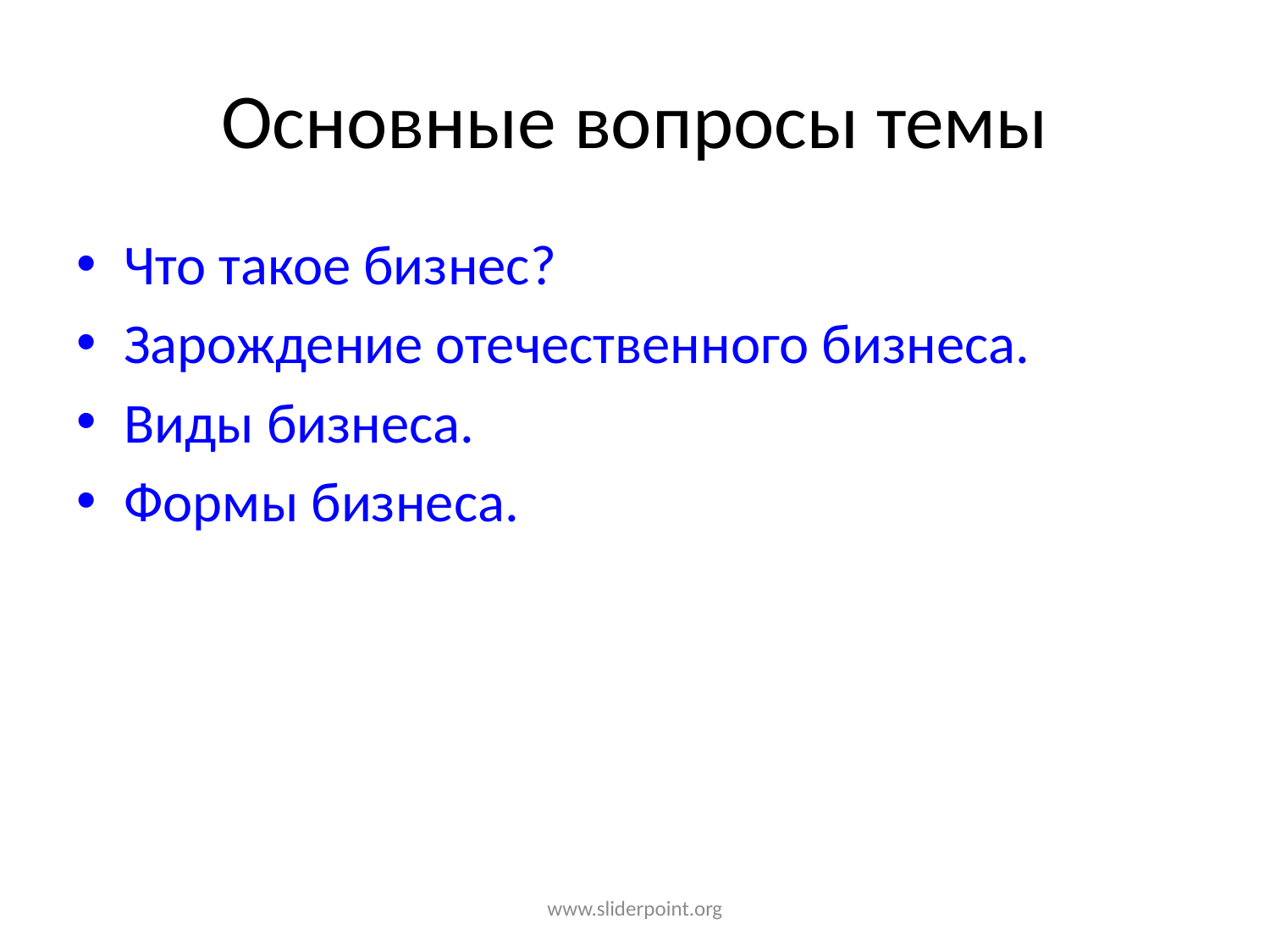

# Основные вопросы темы
Что такое бизнес?
Зарождение отечественного бизнеса.
Виды бизнеса.
Формы бизнеса.

www.sliderpoint.org